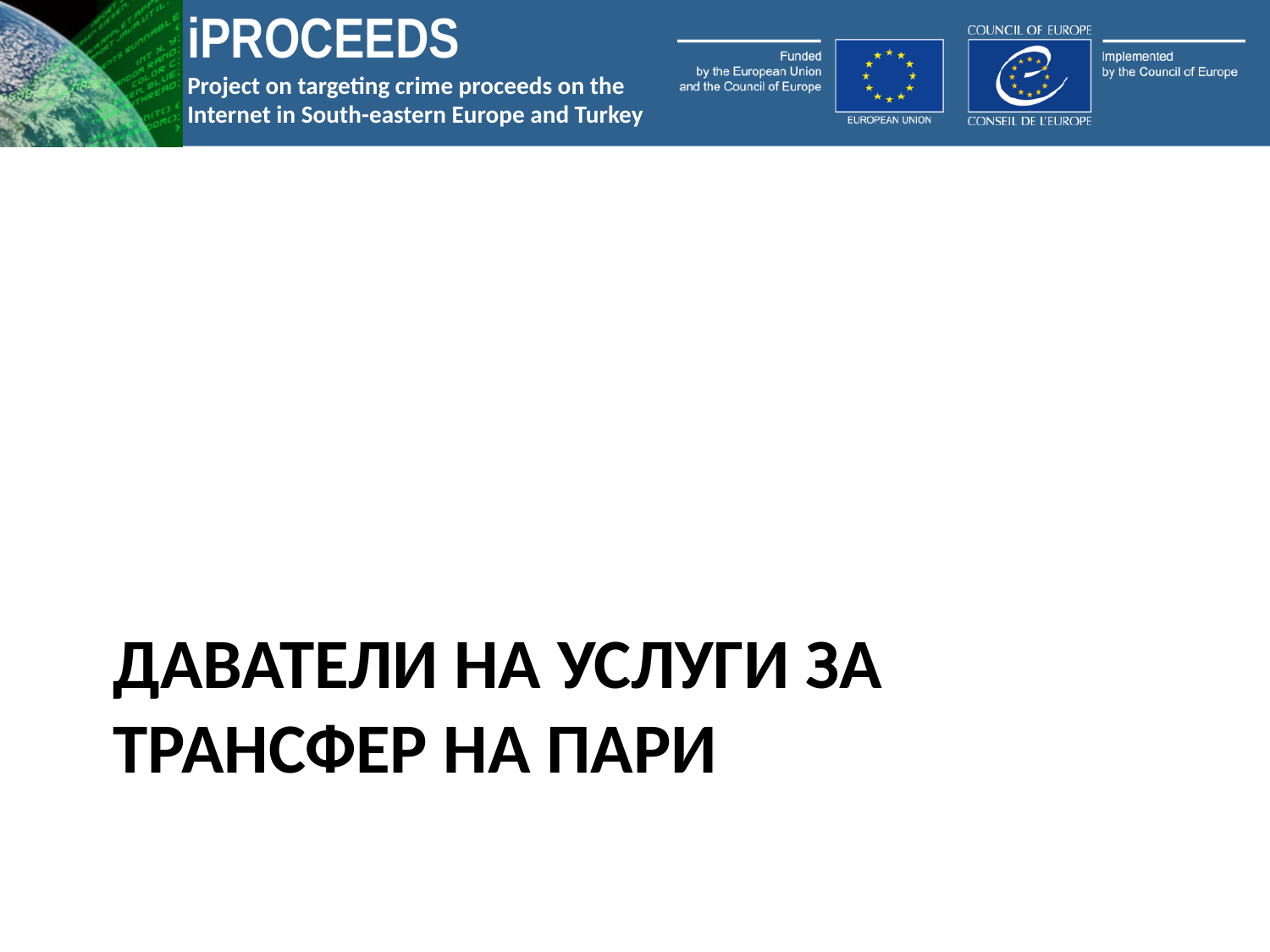

# Даватели на услуги за трансфер на пари